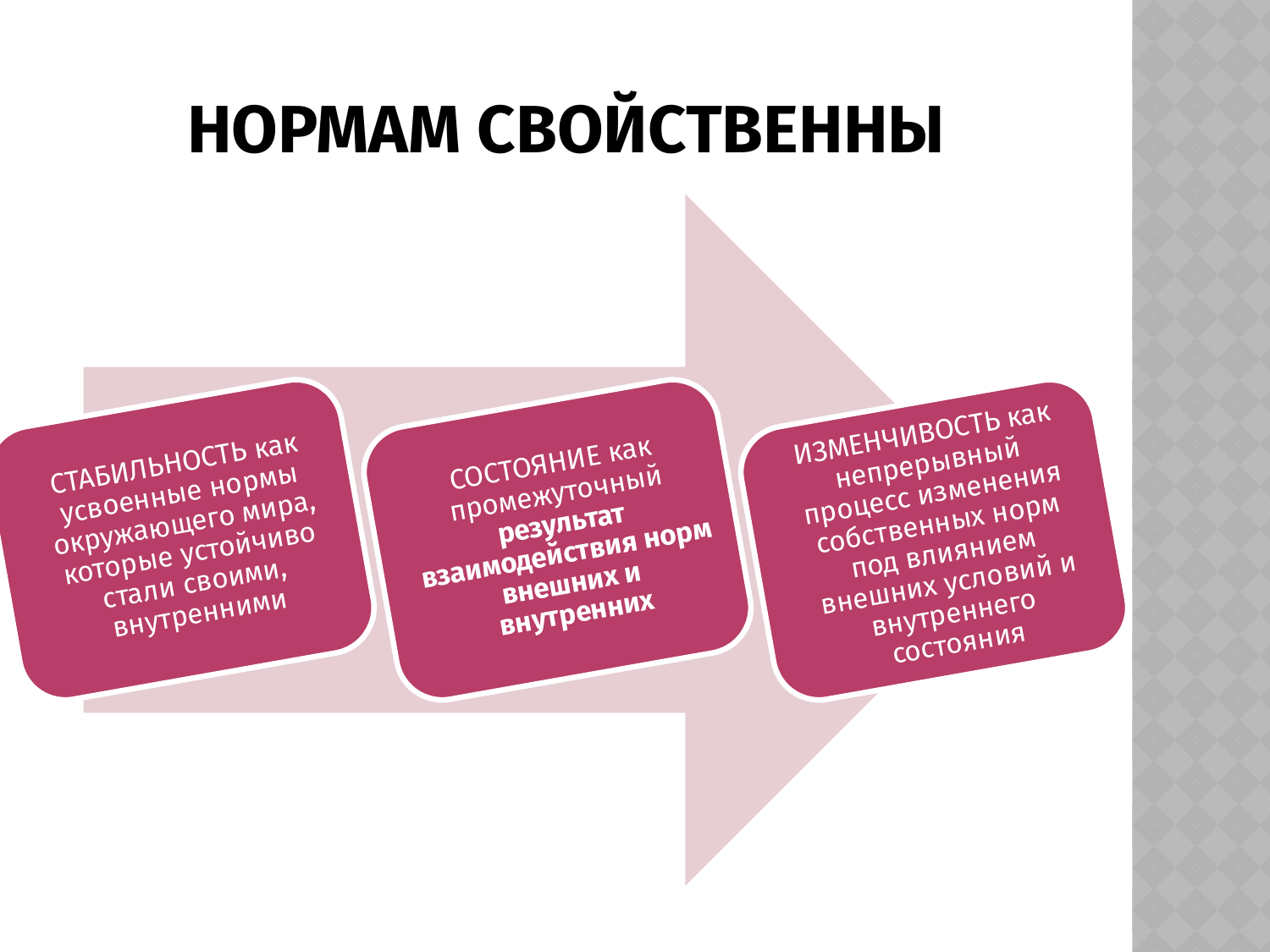

# Нормам Свойственны
СТАБИЛЬНОСТЬ как усвоенные нормы окружающего мира, которые устойчиво стали своими, внутренними
СОСТОЯНИЕ как промежуточный результат взаимодействия норм внешних и внутренних
ИЗМЕНЧИВОСТЬ как непрерывный процесс изменения собственных норм под влиянием внешних условий и внутреннего состояния